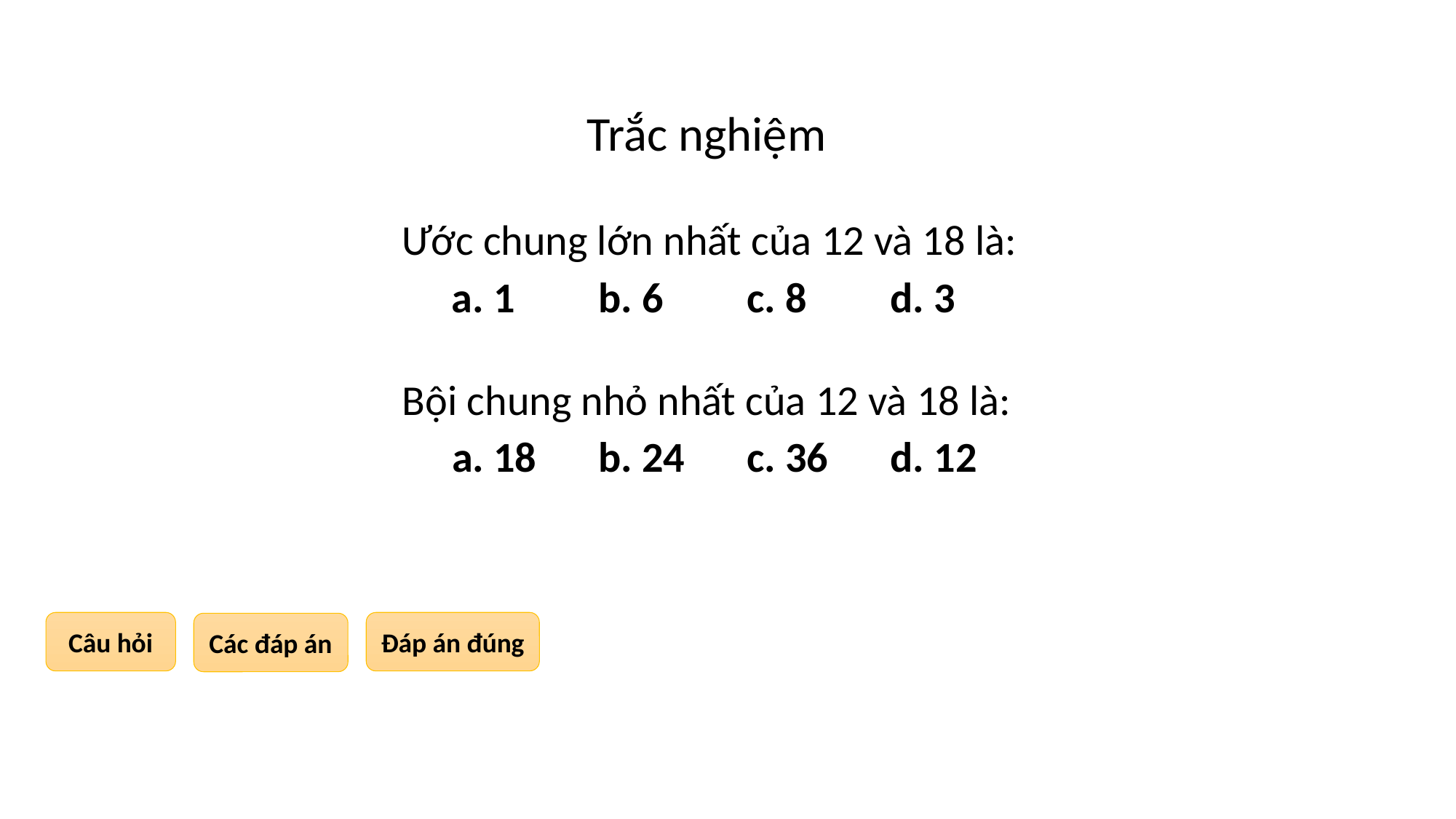

Trắc nghiệm
Ước chung lớn nhất của 12 và 18 là:
a. 1
b. 6
c. 8
d. 3
Bội chung nhỏ nhất của 12 và 18 là:
a. 18
b. 24
c. 36
d. 12
Đáp án đúng
Câu hỏi
Các đáp án